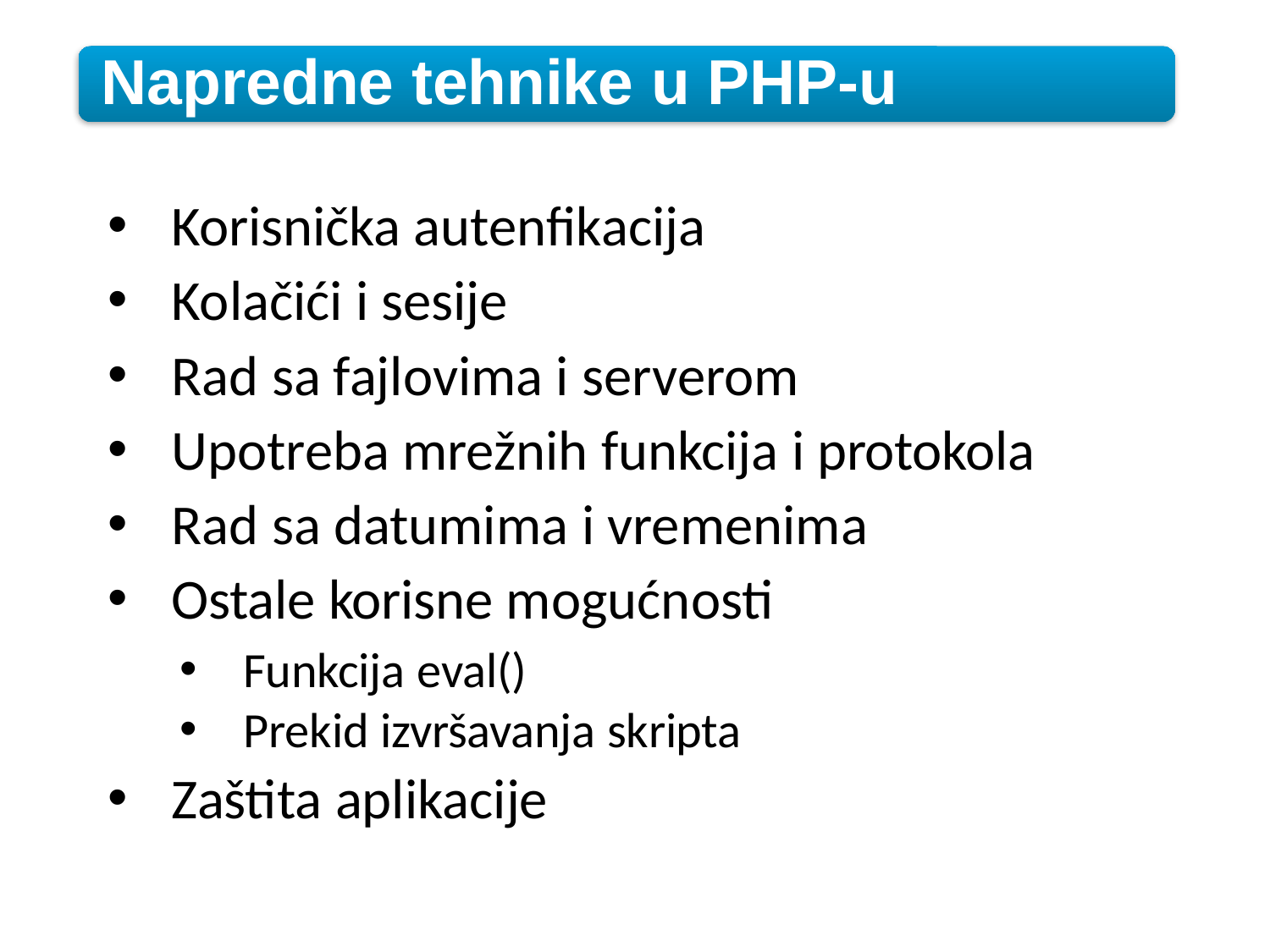

Napredne tehnike u PHP-u
Korisnička autenfikacija
Kolačići i sesije
Rad sa fajlovima i serverom
Upotreba mrežnih funkcija i protokola
Rad sa datumima i vremenima
Ostale korisne mogućnosti
Funkcija eval()
Prekid izvršavanja skripta
Zaštita aplikacije